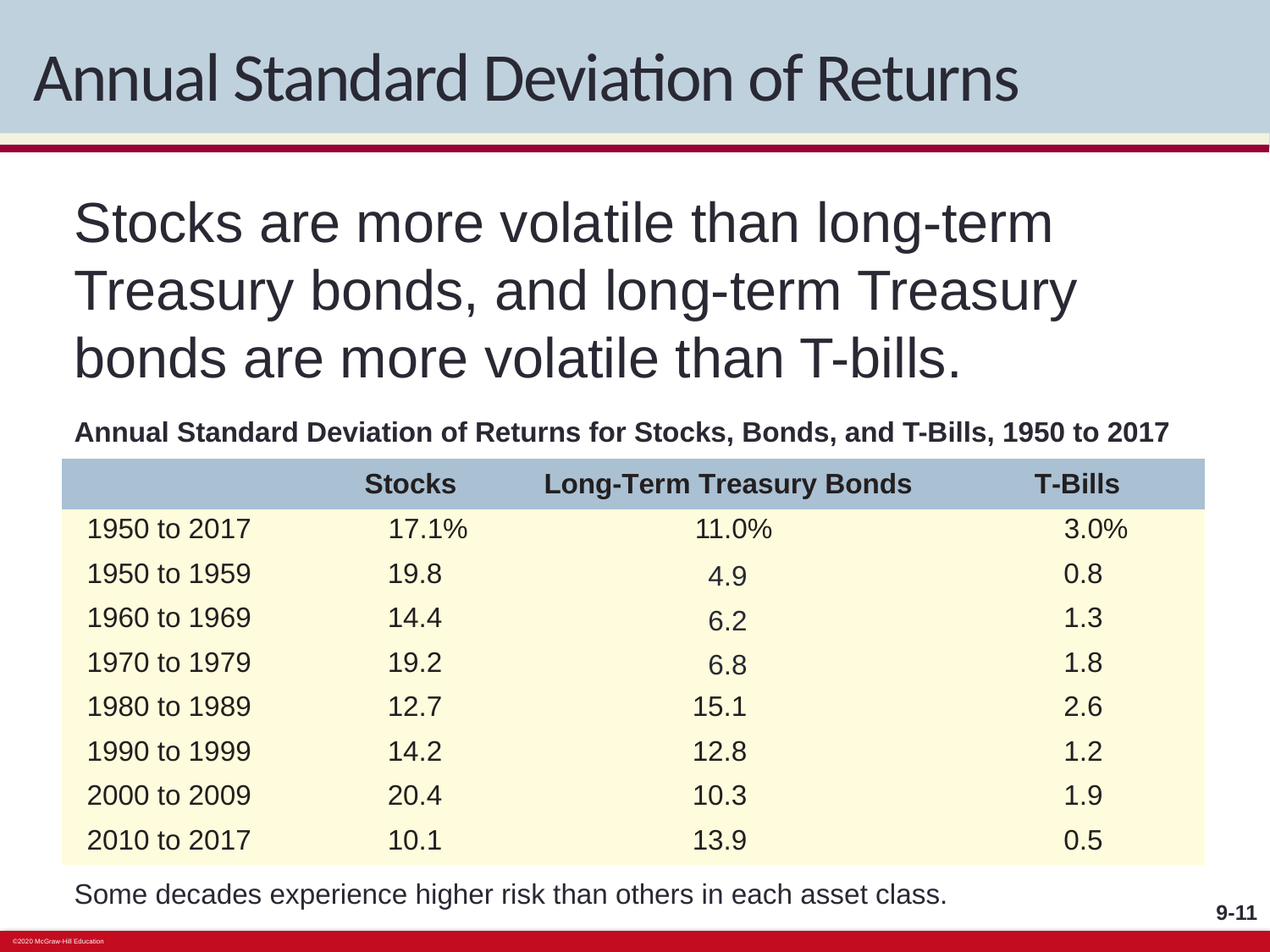

# Annual Standard Deviation of Returns
Stocks are more volatile than long-term Treasury bonds, and long-term Treasury bonds are more volatile than T-bills.
Annual Standard Deviation of Returns for Stocks, Bonds, and T-Bills, 1950 to 2017
|  | Stocks | Long-Term Treasury Bonds | T-Bills |
| --- | --- | --- | --- |
| 1950 to 2017 | 17.1% | 11.0% | 3.0% |
| 1950 to 1959 | 19.8 | 4.9 | 0.8 |
| 1960 to 1969 | 14.4 | 6.2 | 1.3 |
| 1970 to 1979 | 19.2 | 6.8 | 1.8 |
| 1980 to 1989 | 12.7 | 15.1 | 2.6 |
| 1990 to 1999 | 14.2 | 12.8 | 1.2 |
| 2000 to 2009 | 20.4 | 10.3 | 1.9 |
| 2010 to 2017 | 10.1 | 13.9 | 0.5 |
Some decades experience higher risk than others in each asset class.